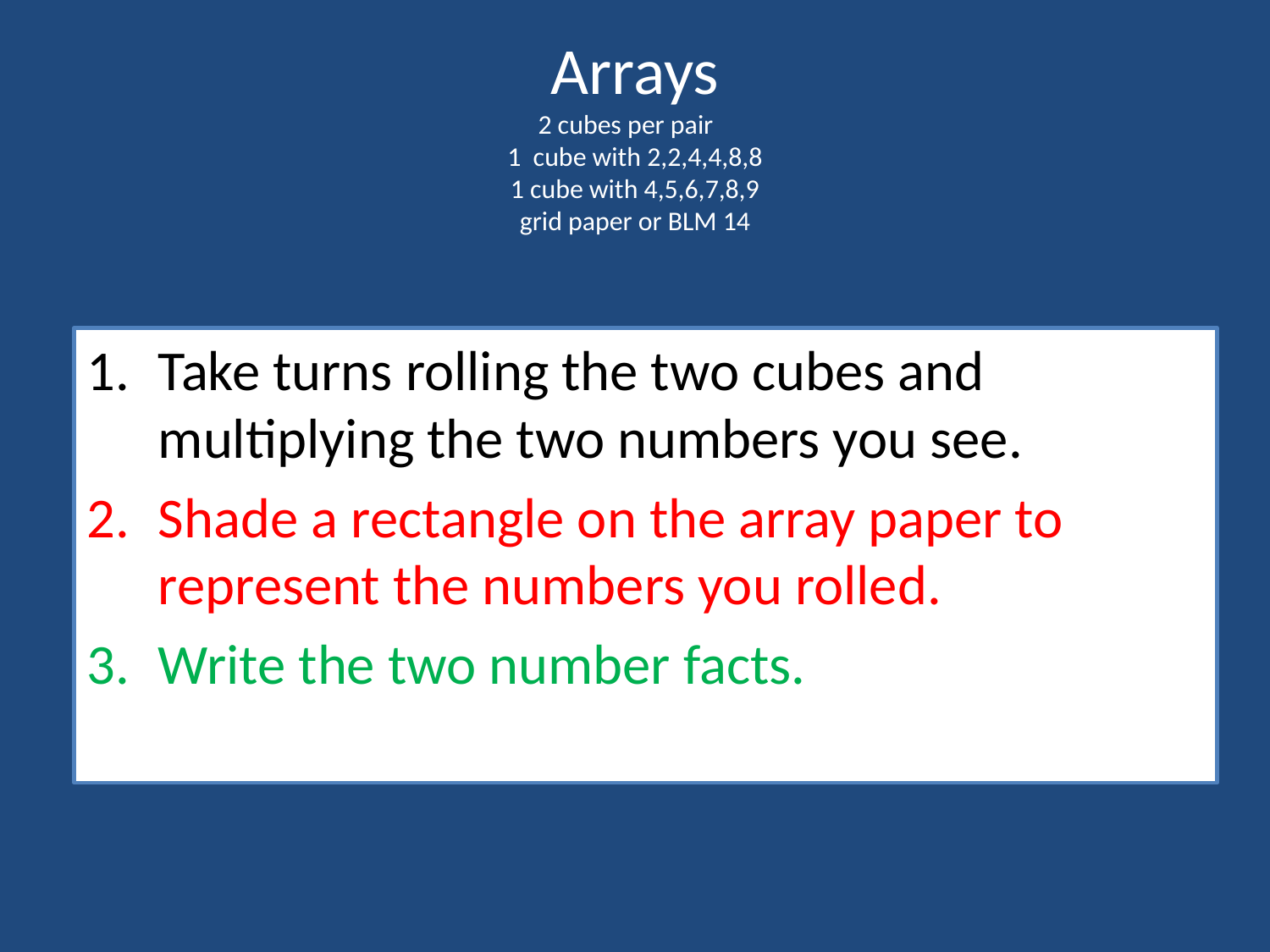

# Arrays 2 cubes per pair 1  cube with 2,2,4,4,8,8 1 cube with 4,5,6,7,8,9 grid paper or BLM 14
Take turns rolling the two cubes and multiplying the two numbers you see.
Shade a rectangle on the array paper to represent the numbers you rolled.
Write the two number facts.